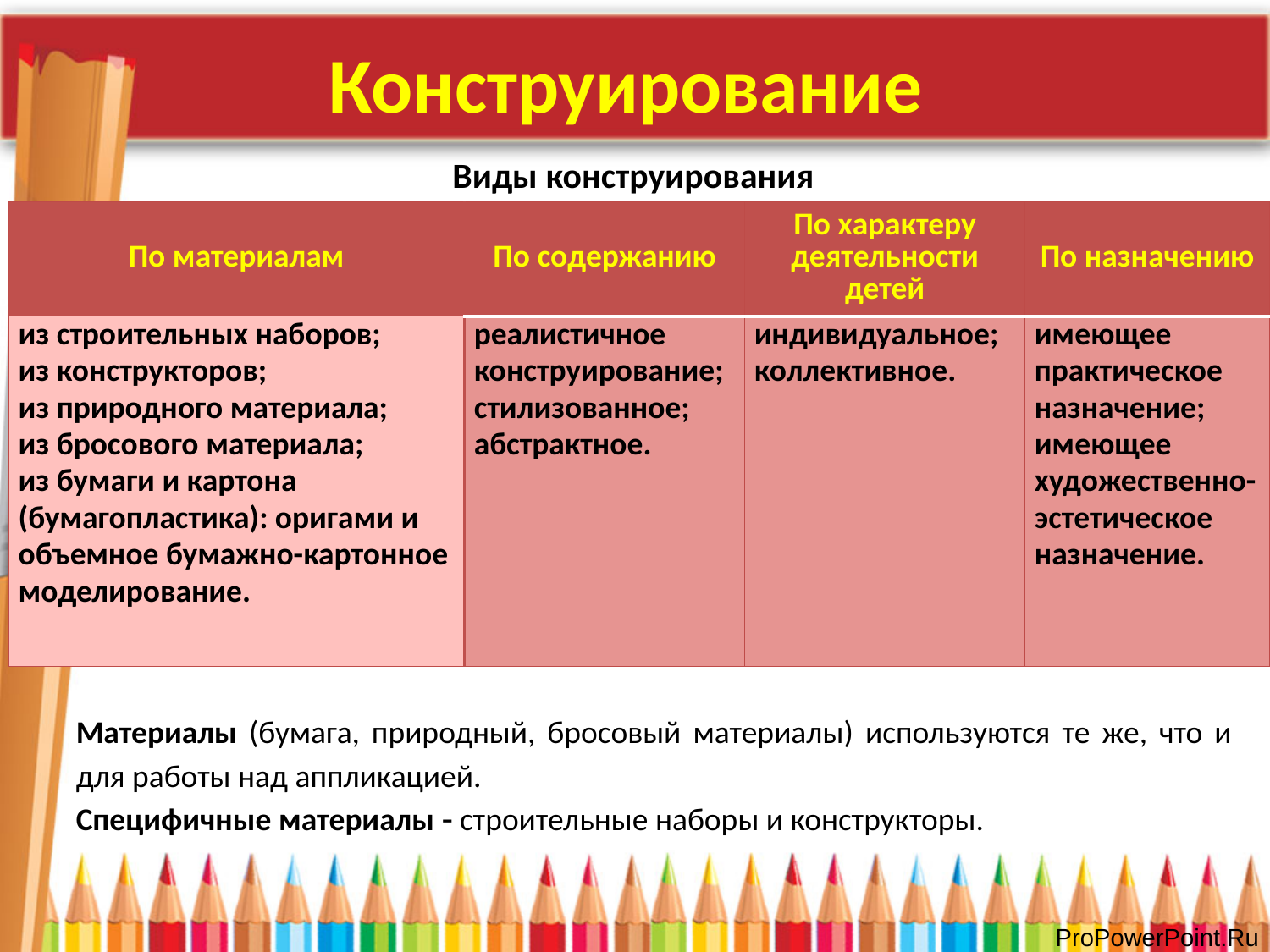

# Конструирование
Виды конструирования
| По материалам | По содержанию | По характеру деятельности детей | По назначению |
| --- | --- | --- | --- |
| из строительных наборов; из конструкторов; из природного материала; из бросового материала; из бумаги и картона (бумагопластика): оригами и объемное бумажно-картонное моделирование. | реалистичное конструирование; стилизованное; абстрактное. | индивидуальное; коллективное. | имеющее практическое назначение; имеющее художественно-эстетическое назначение. |
Материалы (бумага, природный, бросовый материалы) используются те же, что и для работы над аппликацией.
Специфичные материалы − строительные наборы и конструкторы.